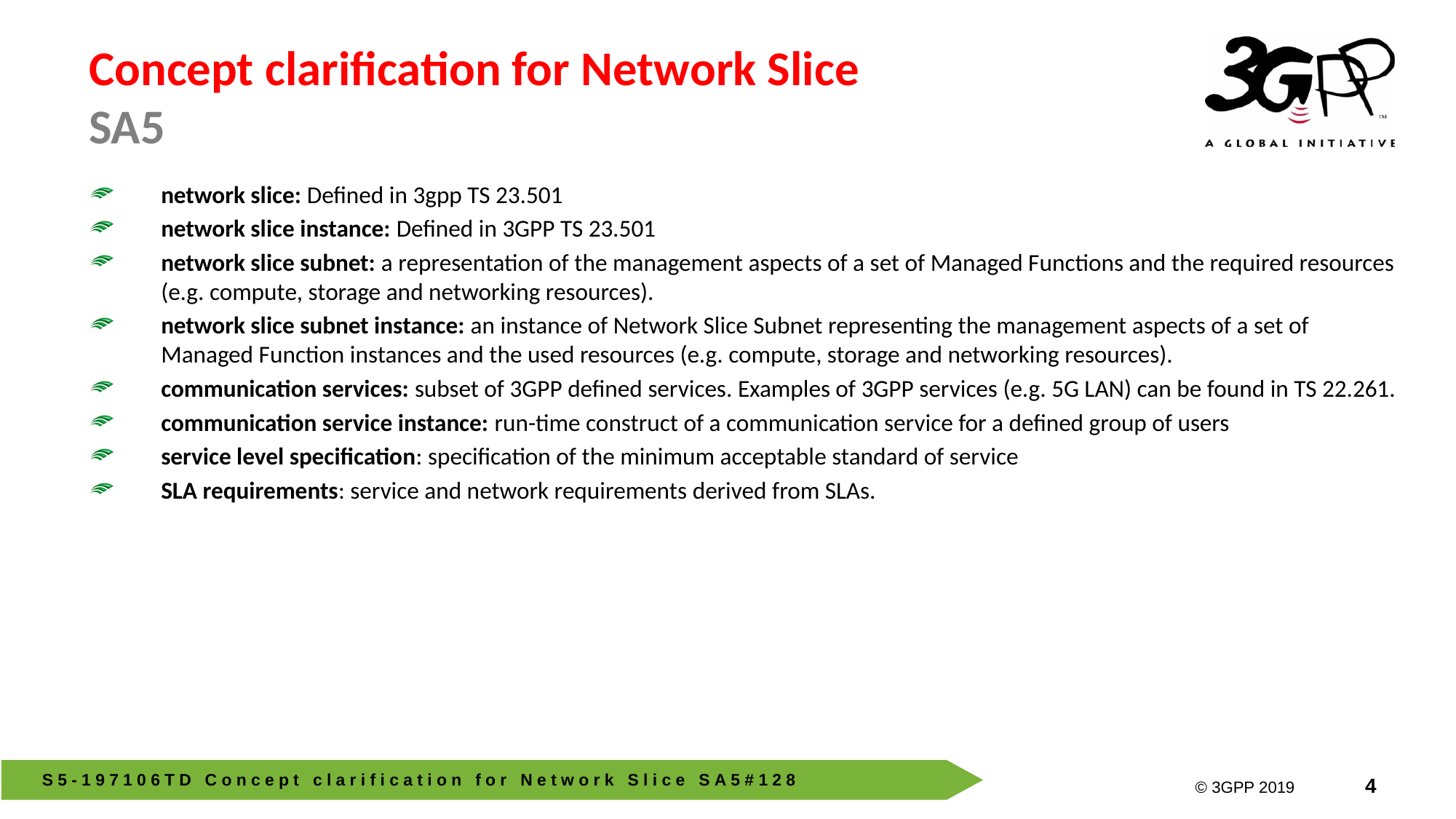

# Concept clarification for Network Slice SA5
network slice: Defined in 3gpp TS 23.501
network slice instance: Defined in 3GPP TS 23.501
network slice subnet: a representation of the management aspects of a set of Managed Functions and the required resources (e.g. compute, storage and networking resources).
network slice subnet instance: an instance of Network Slice Subnet representing the management aspects of a set of Managed Function instances and the used resources (e.g. compute, storage and networking resources).
communication services: subset of 3GPP defined services. Examples of 3GPP services (e.g. 5G LAN) can be found in TS 22.261.
communication service instance: run-time construct of a communication service for a defined group of users
service level specification: specification of the minimum acceptable standard of service
SLA requirements: service and network requirements derived from SLAs.